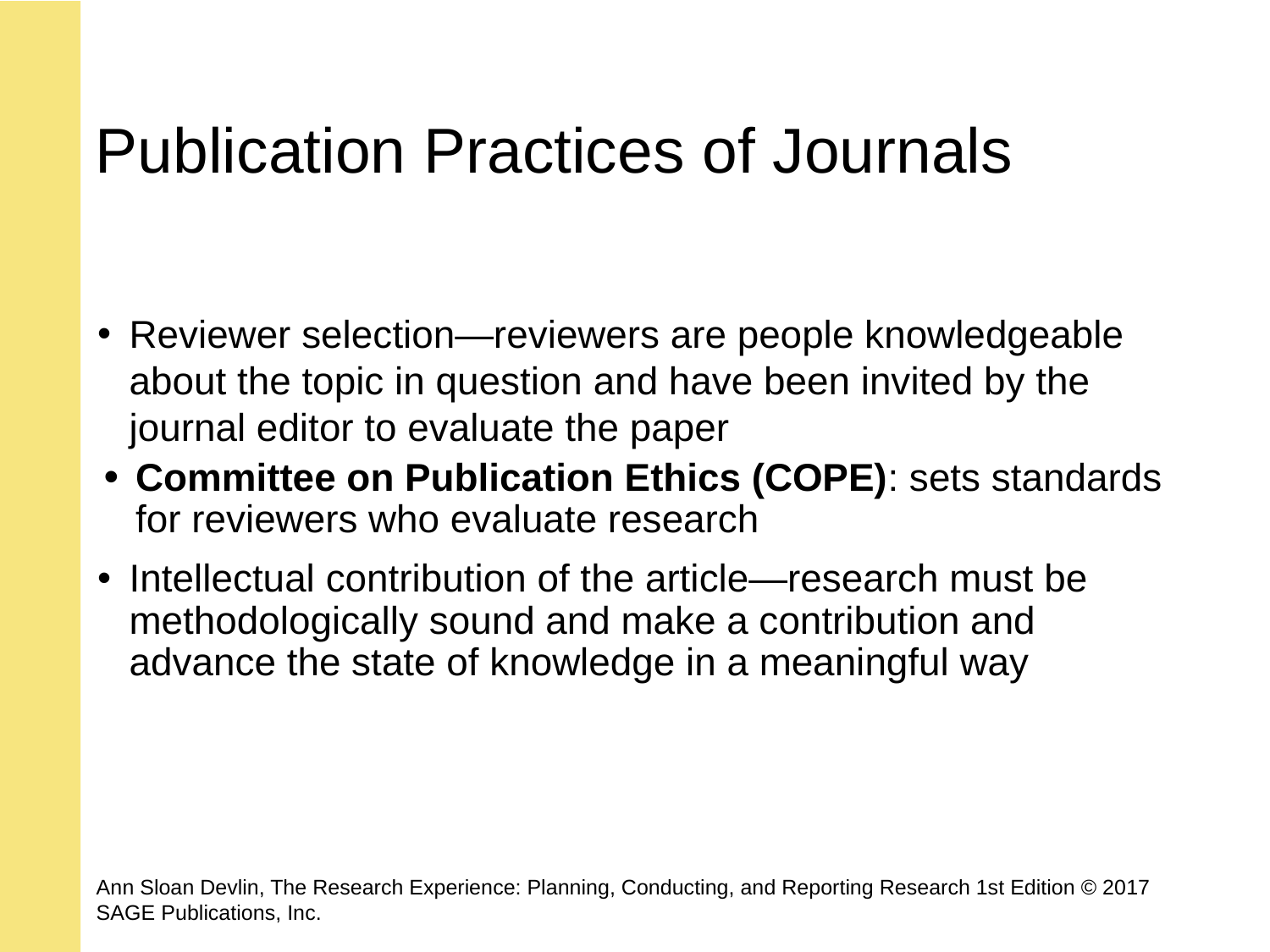

# Publication Practices of Journals
Reviewer selection—reviewers are people knowledgeable about the topic in question and have been invited by the journal editor to evaluate the paper
Committee on Publication Ethics (COPE): sets standards for reviewers who evaluate research
Intellectual contribution of the article—research must be methodologically sound and make a contribution and advance the state of knowledge in a meaningful way